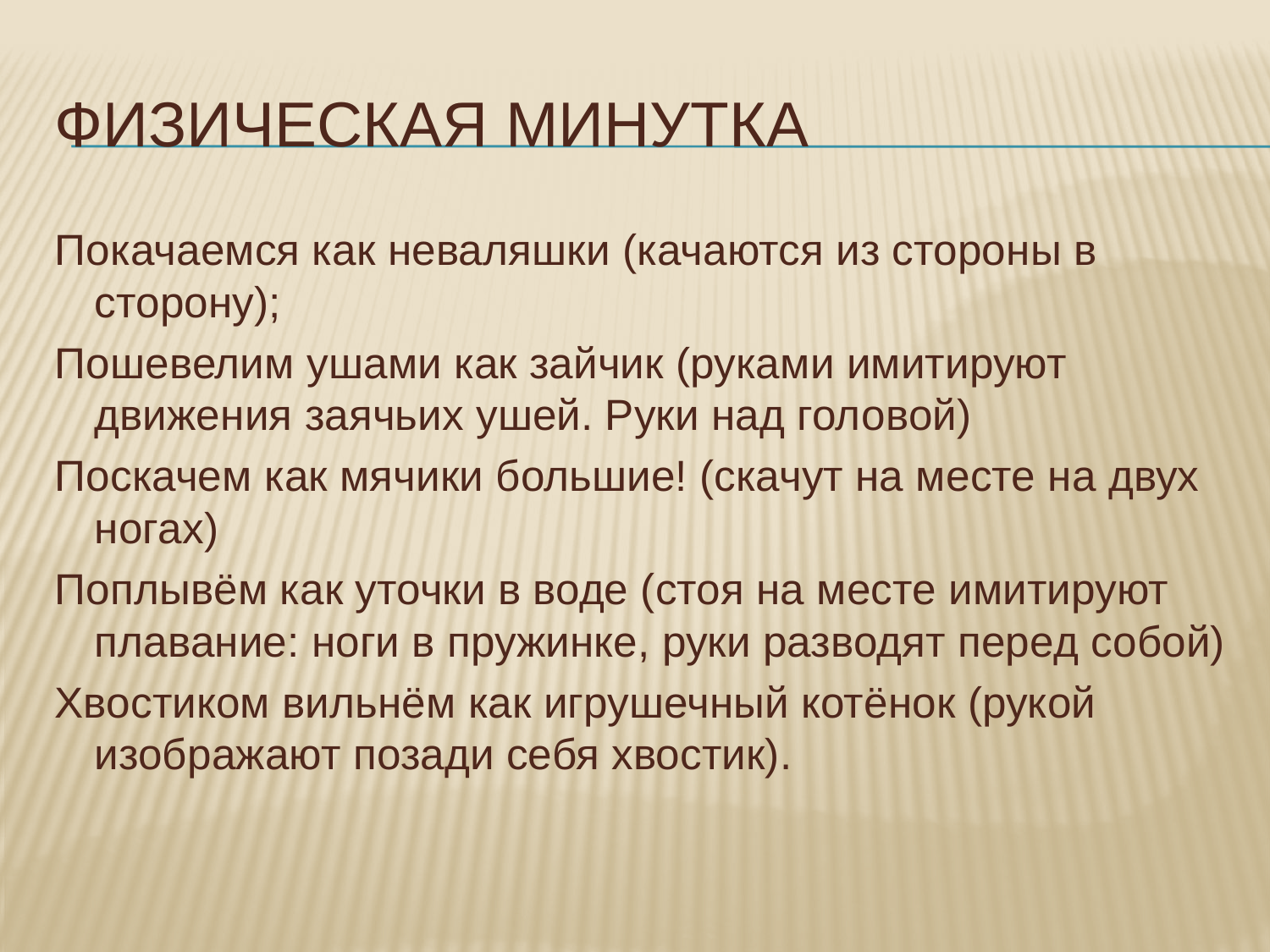

# Физическая минутка
Покачаемся как неваляшки (качаются из стороны в сторону);
Пошевелим ушами как зайчик (руками имитируют движения заячьих ушей. Руки над головой)
Поскачем как мячики большие! (скачут на месте на двух ногах)
Поплывём как уточки в воде (стоя на месте имитируют плавание: ноги в пружинке, руки разводят перед собой)
Хвостиком вильнём как игрушечный котёнок (рукой изображают позади себя хвостик).